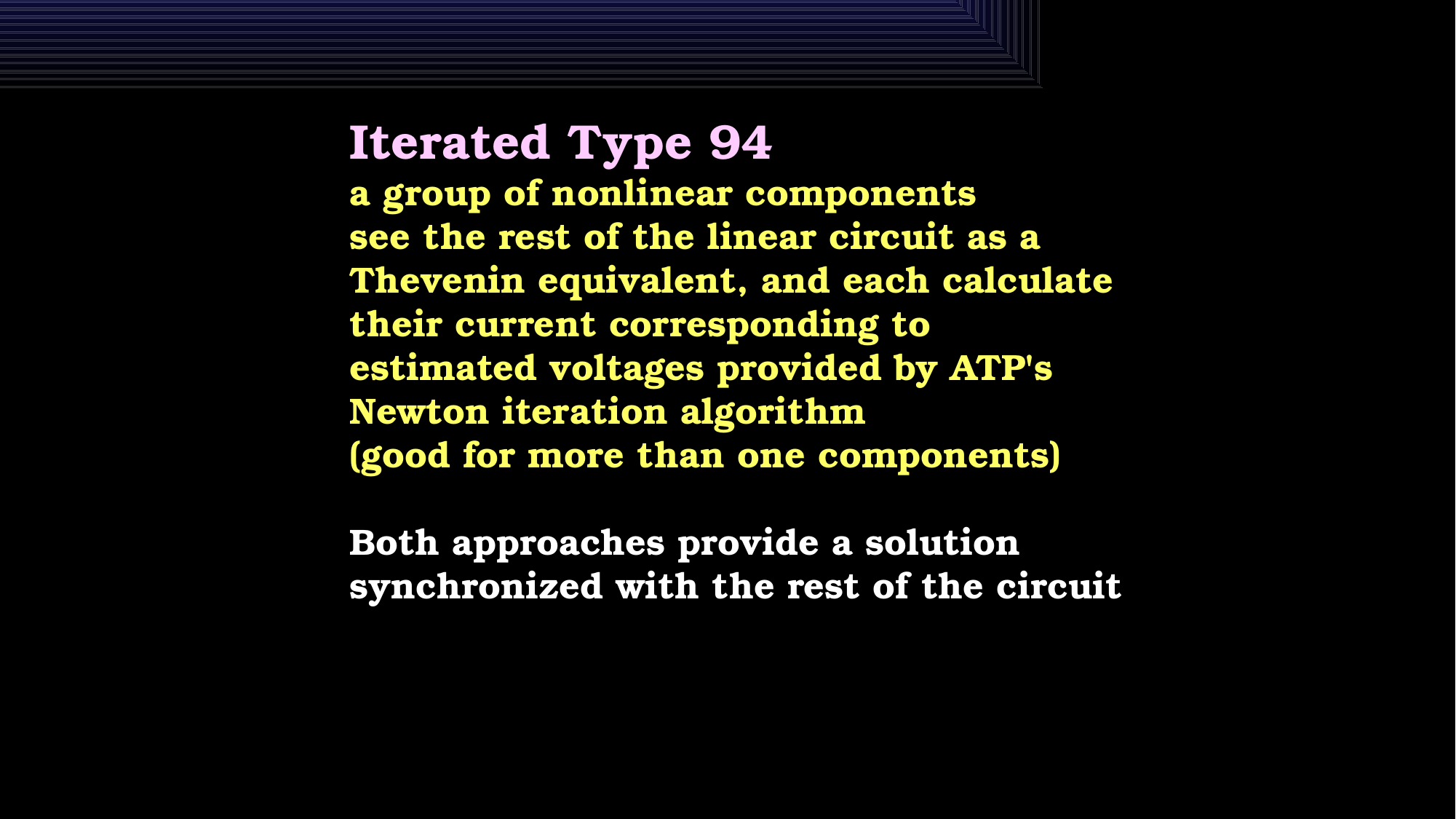

Iterated Type 94
a group of nonlinear components
see the rest of the linear circuit as a
Thevenin equivalent, and each calculate
their current corresponding to
estimated voltages provided by ATP's
Newton iteration algorithm
(good for more than one components)

Both approaches provide a solution
synchronized with the rest of the circuit